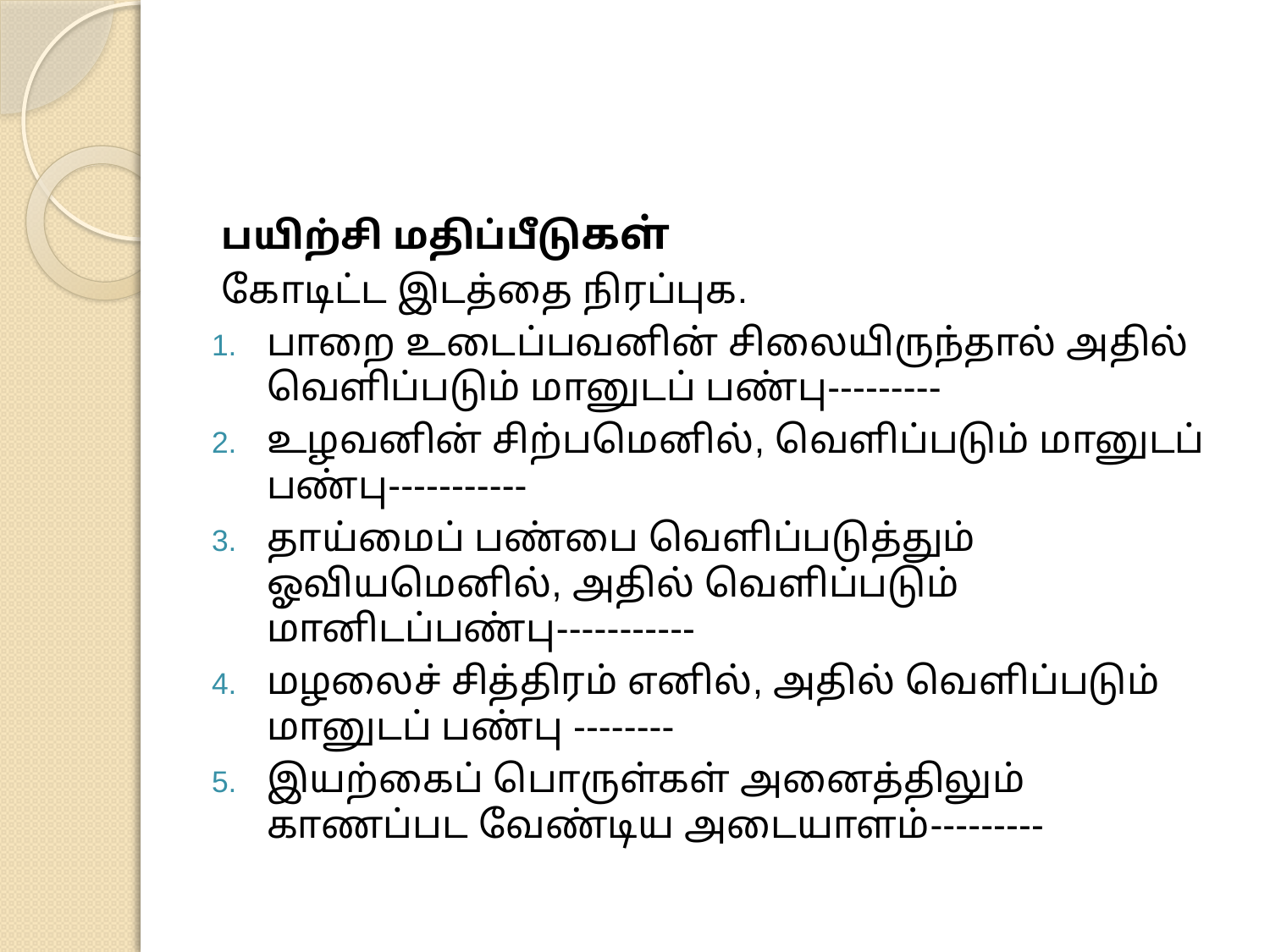

#
பயிற்சி மதிப்பீடுகள்
கோடிட்ட இடத்தை நிரப்புக.
பாறை உடைப்பவனின் சிலையிருந்தால் அதில் வெளிப்படும் மானுடப் பண்பு---------
உழவனின் சிற்பமெனில், வெளிப்படும் மானுடப் பண்பு-----------
தாய்மைப் பண்பை வெளிப்படுத்தும் ஓவியமெனில், அதில் வெளிப்படும் மானிடப்பண்பு-----------
மழலைச் சித்திரம் எனில், அதில் வெளிப்படும் மானுடப் பண்பு --------
இயற்கைப் பொருள்கள் அனைத்திலும் காணப்பட வேண்டிய அடையாளம்---------